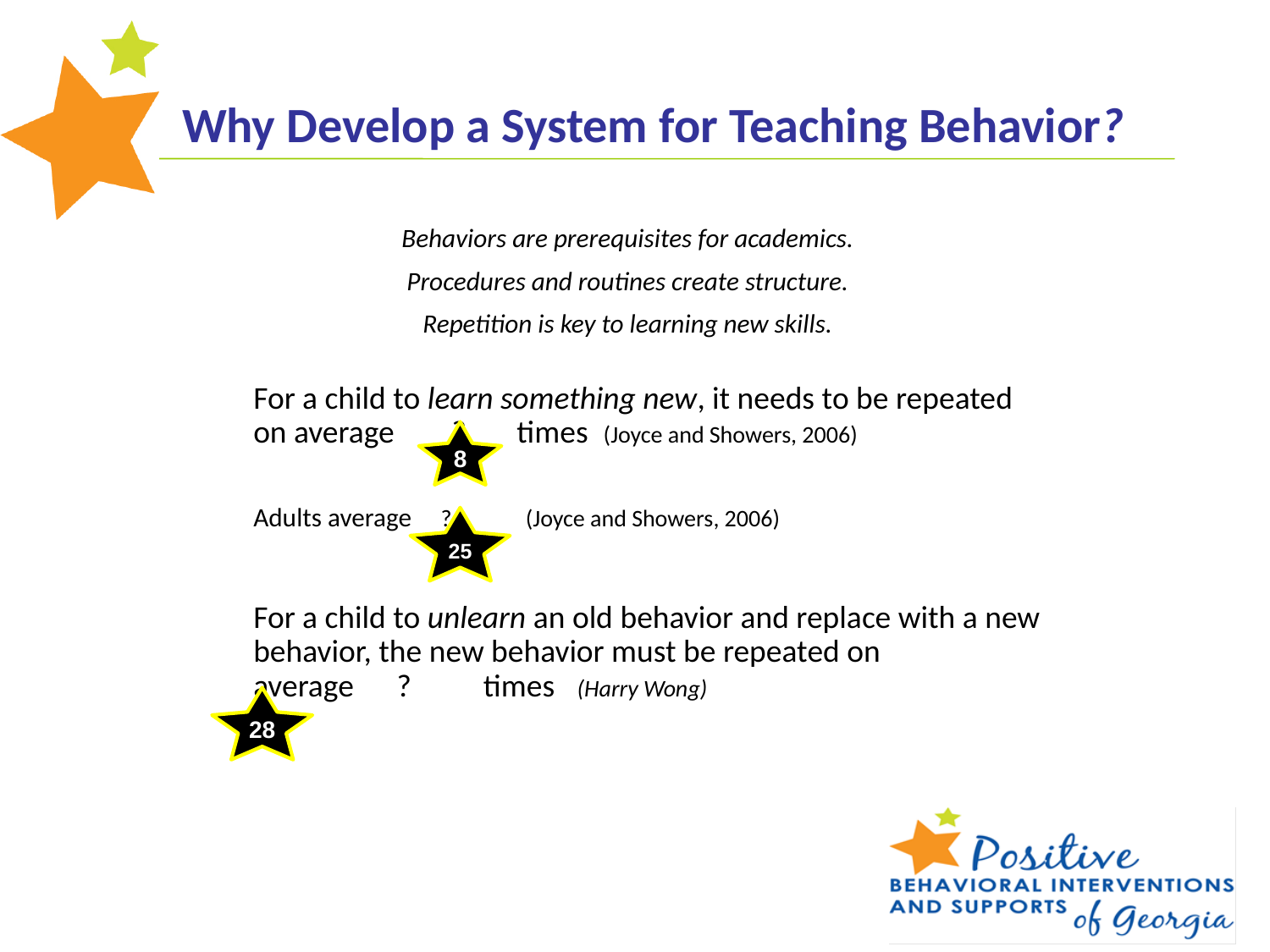

# Why Develop a System for Teaching Behavior?
Behaviors are prerequisites for academics.
Procedures and routines create structure.
Repetition is key to learning new skills.

For a child to learn something new, it needs to be repeated on average        ?       times  (Joyce and Showers, 2006)

Adults average     ?              (Joyce and Showers, 2006)

For a child to unlearn an old behavior and replace with a new behavior, the new behavior must be repeated on average      ?          times   (Harry Wong)

8
25
28